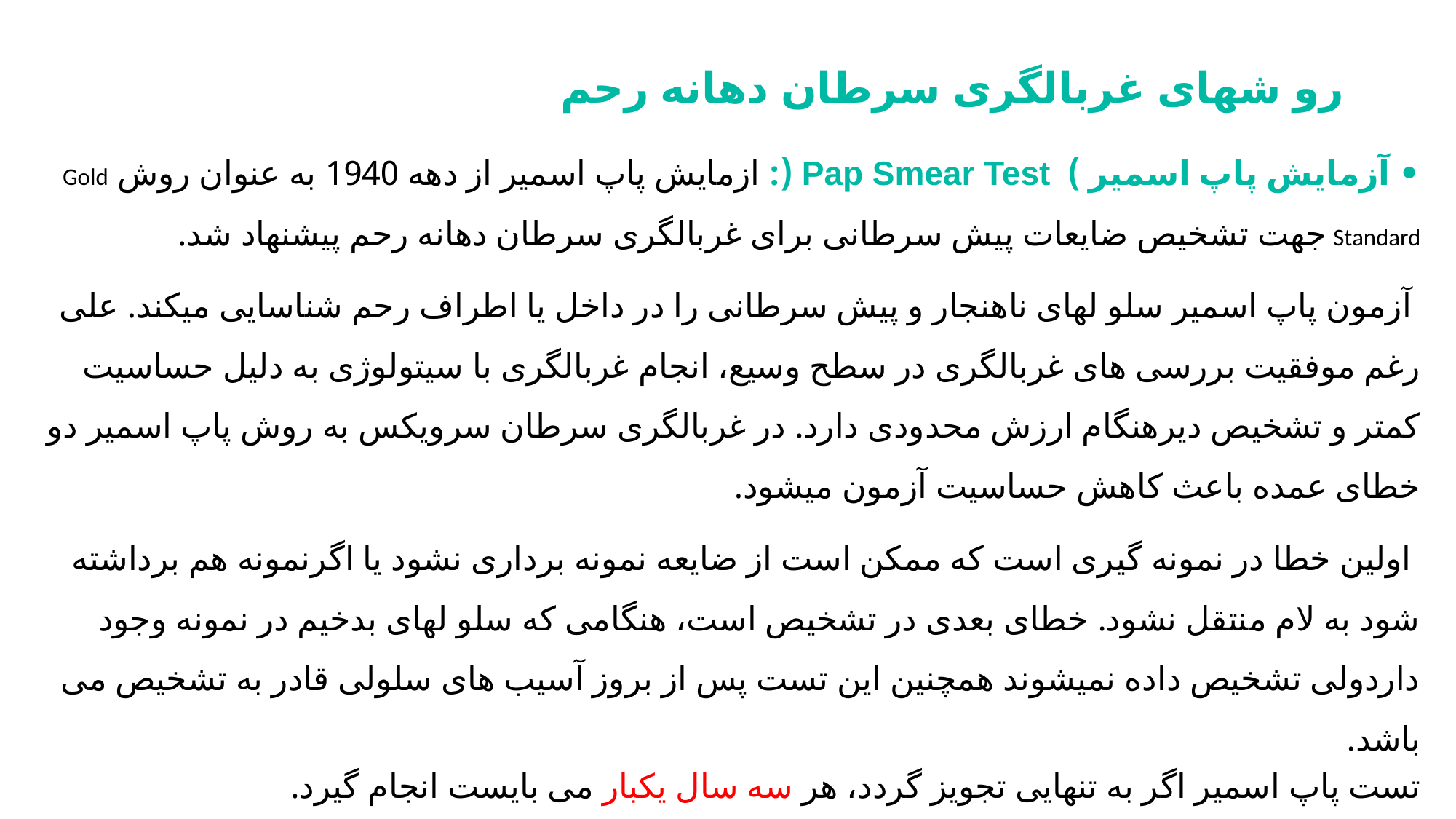

# رو شهای غربالگری سرطان دهانه رحم
• آزمایش پاپ اسمیر )  Pap Smear Test (: ازمایش پاپ اسمیر از دهه 1940 به عنوان روش Gold Standard جهت تشخیص ضایعات پیش سرطانی برای غربالگری سرطان دهانه رحم پیشنهاد شد.
 آزمون پاپ اسمیر سلو لهای ناهنجار و پیش سرطانی را در داخل یا اطراف رحم شناسایی میکند. علی رغم موفقیت بررسی های غربالگری در سطح وسیع، انجام غربالگری با سیتولوژی به دلیل حساسیت کمتر و تشخیص دیرهنگام ارزش محدودی دارد. در غربالگری سرطان سرویکس به روش پاپ اسمیر دو خطای عمده باعث کاهش حساسیت آزمون میشود.
 اولین خطا در نمونه گیری است که ممکن است از ضایعه نمونه برداری نشود یا اگرنمونه هم برداشته شود به لام منتقل نشود. خطای بعدی در تشخیص است، هنگامی که سلو لهای بدخیم در نمونه وجود داردولی تشخیص داده نمیشوند همچنین این تست پس از بروز آسیب های سلولی قادر به تشخیص می باشد.
تست پاپ اسمیر اگر به تنهایی تجویز گردد، هر سه سال یکبار می بایست انجام گیرد.